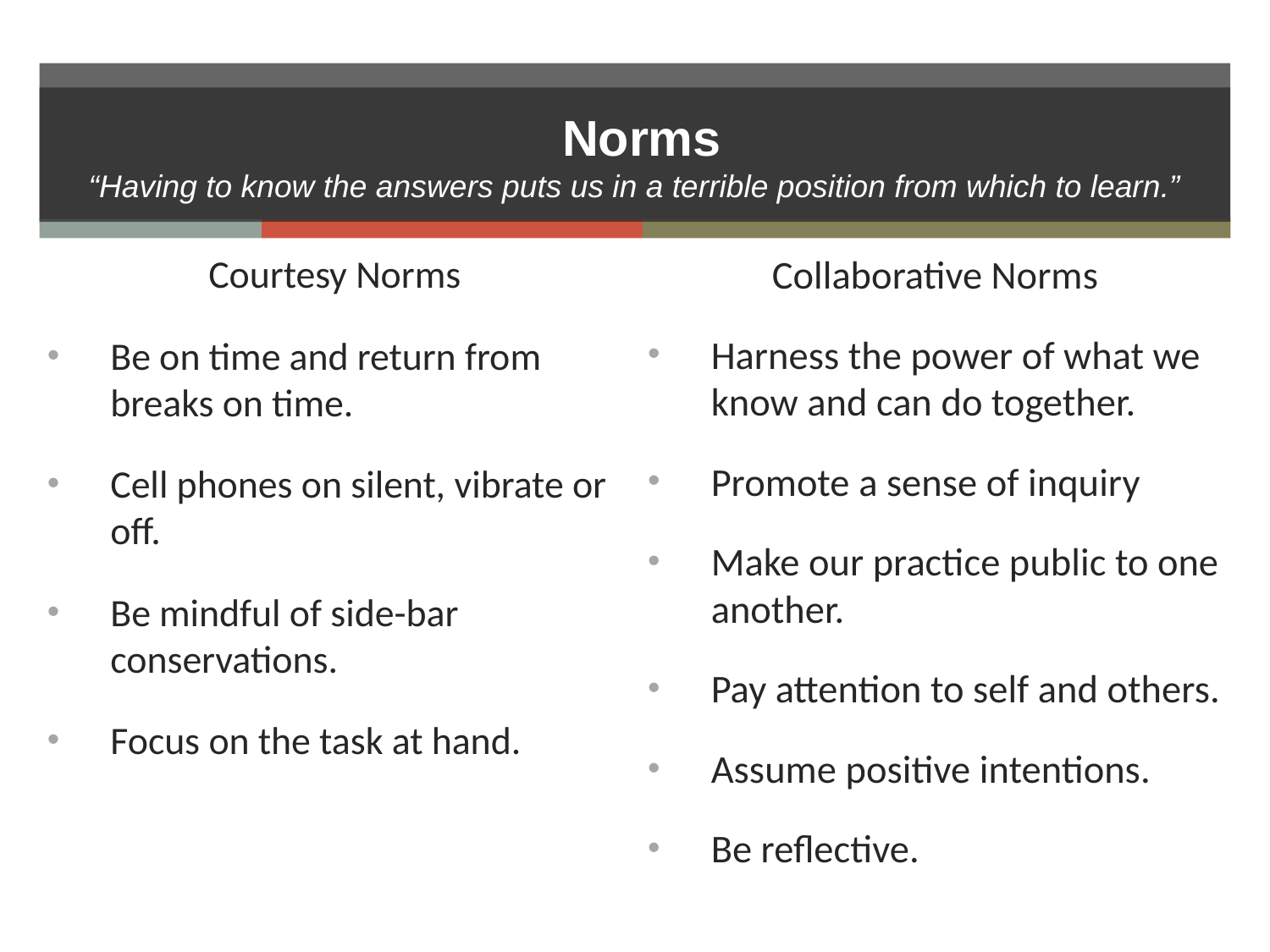

# Norms “Having to know the answers puts us in a terrible position from which to learn.”
Courtesy Norms
Be on time and return from breaks on time.
Cell phones on silent, vibrate or off.
Be mindful of side-bar conservations.
Focus on the task at hand.

Collaborative Norms
Harness the power of what we know and can do together.
Promote a sense of inquiry
Make our practice public to one another.
Pay attention to self and others.
Assume positive intentions.
Be reflective.